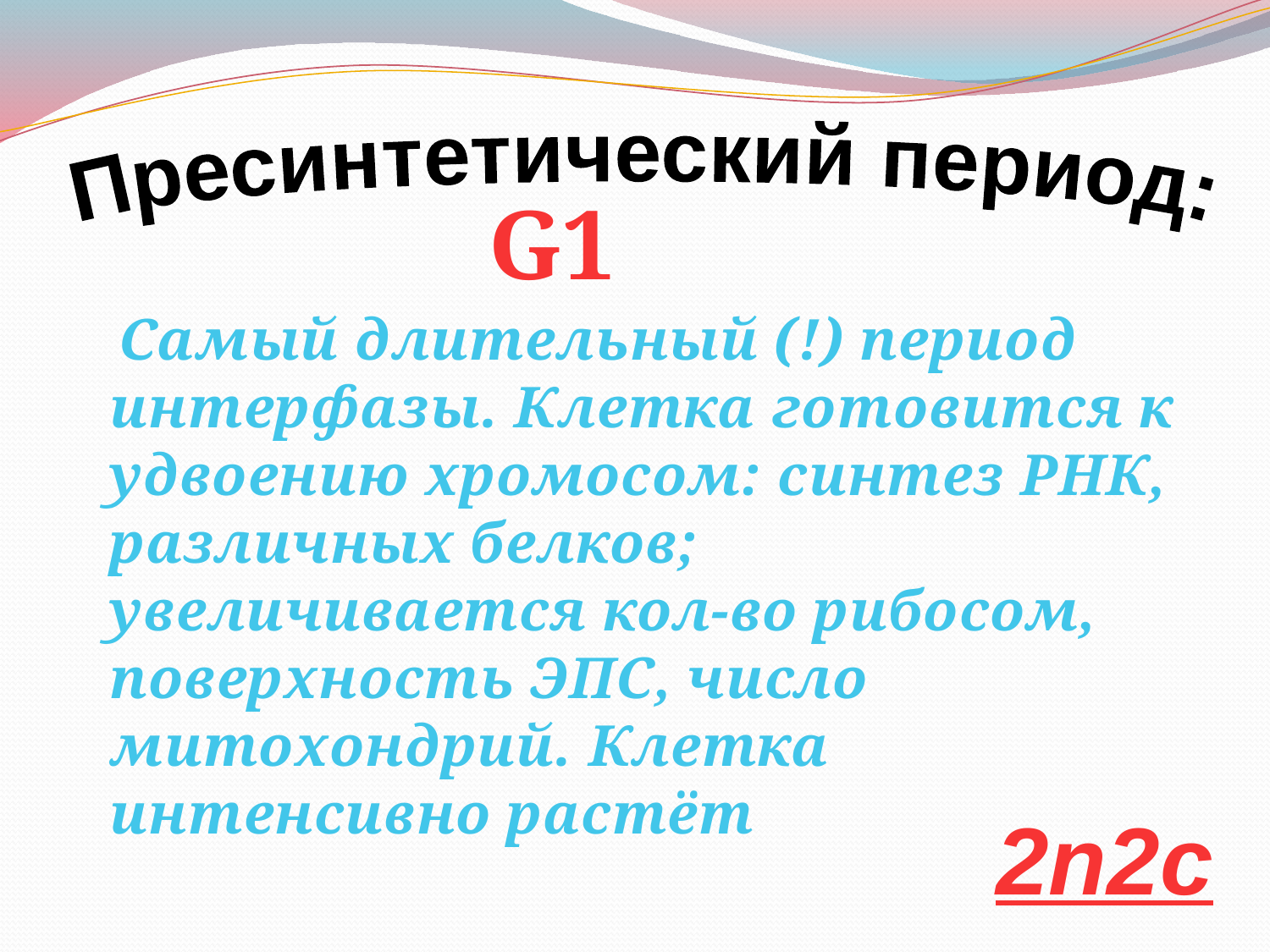

Пресинтетический период:
G1
   Самый длительный (!) период интерфазы. Клетка готовится к удвоению хромосом: синтез РНК, различных белков; увеличивается кол-во рибосом, поверхность ЭПС, число митохондрий. Клетка интенсивно растёт
2n2c